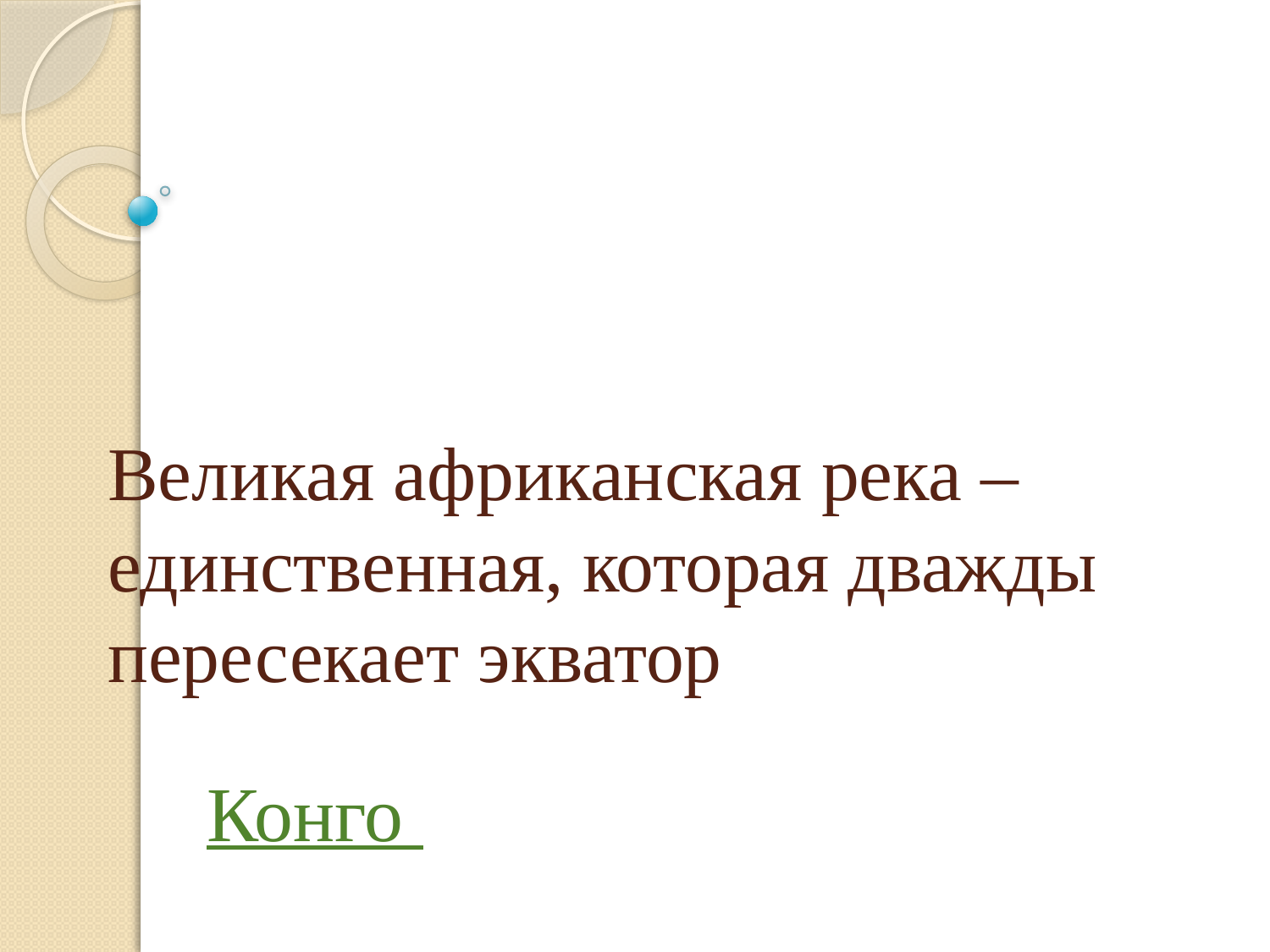

# Великая африканская река – единственная, которая дважды пересекает экватор
Конго